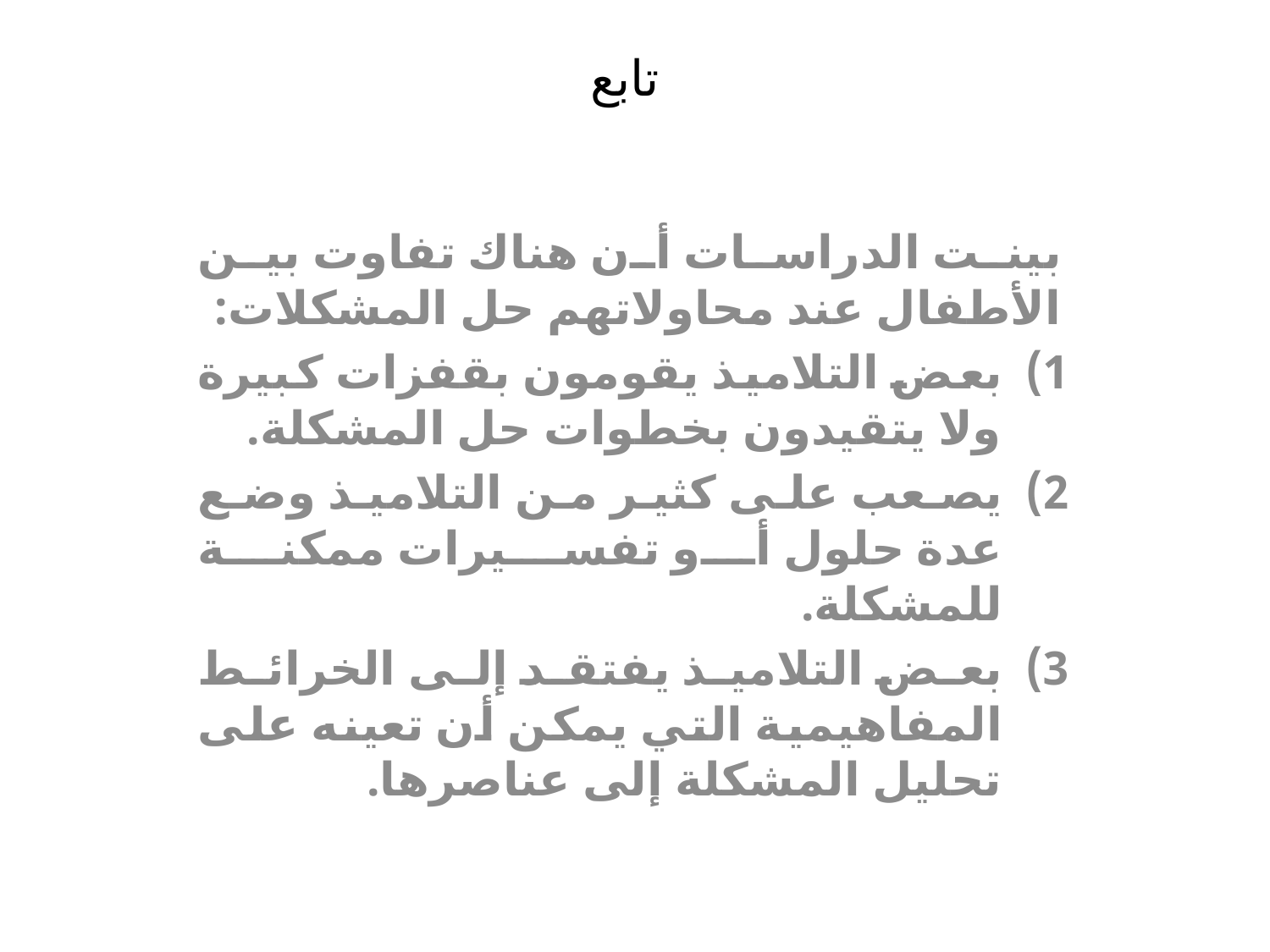

# تابع
بينت الدراسات أن هناك تفاوت بين الأطفال عند محاولاتهم حل المشكلات:
بعض التلاميذ يقومون بقفزات كبيرة ولا يتقيدون بخطوات حل المشكلة.
يصعب على كثير من التلاميذ وضع عدة حلول أو تفسيرات ممكنة للمشكلة.
بعض التلاميذ يفتقد إلى الخرائط المفاهيمية التي يمكن أن تعينه على تحليل المشكلة إلى عناصرها.